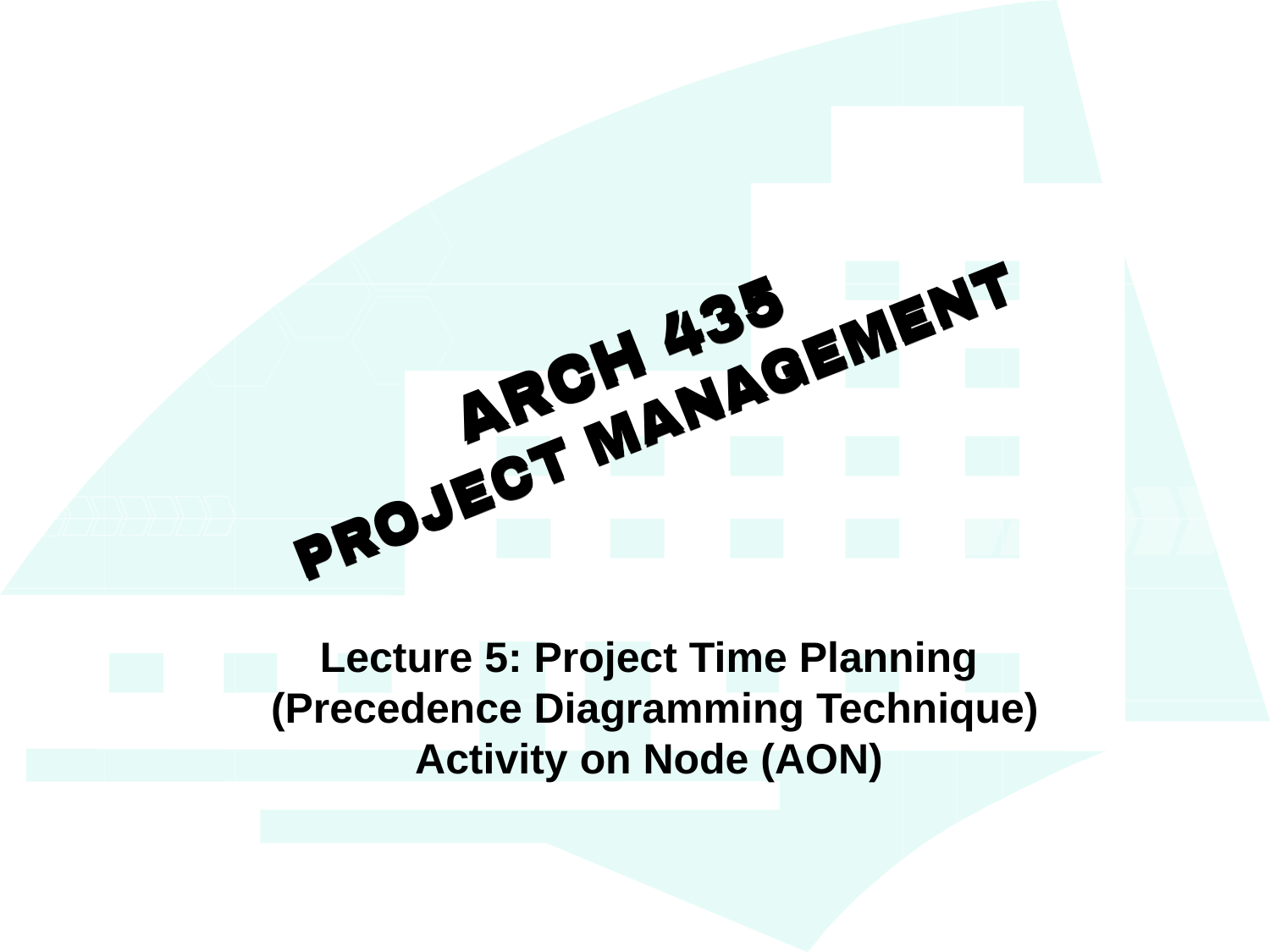

ARCH 435
 PROJECT MANAGEMENT
Lecture 5: Project Time Planning
 (Precedence Diagramming Technique)
Activity on Node (AON)
1